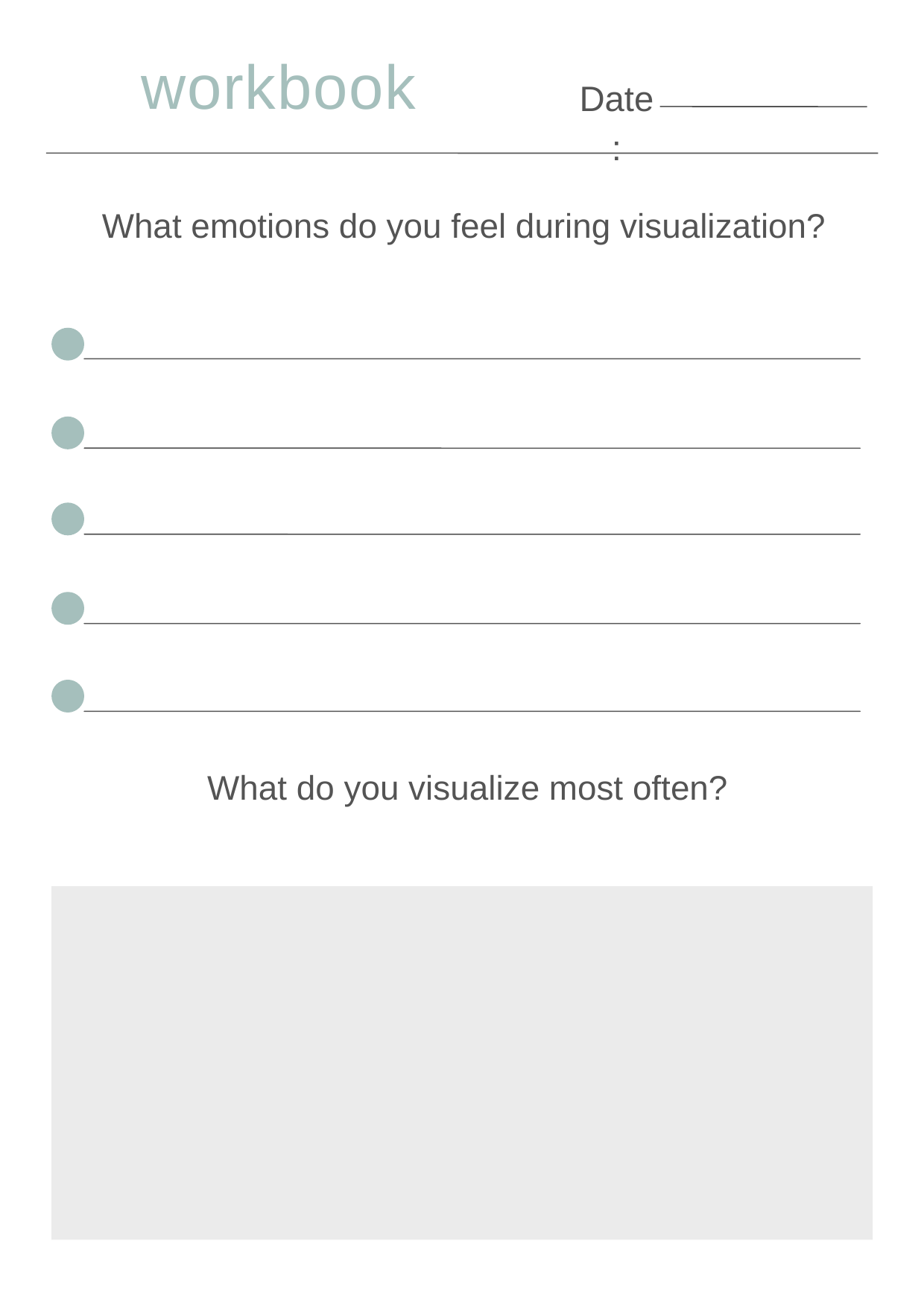

workbook
Date:

What emotions do you feel during visualization?

What do you visualize most often?